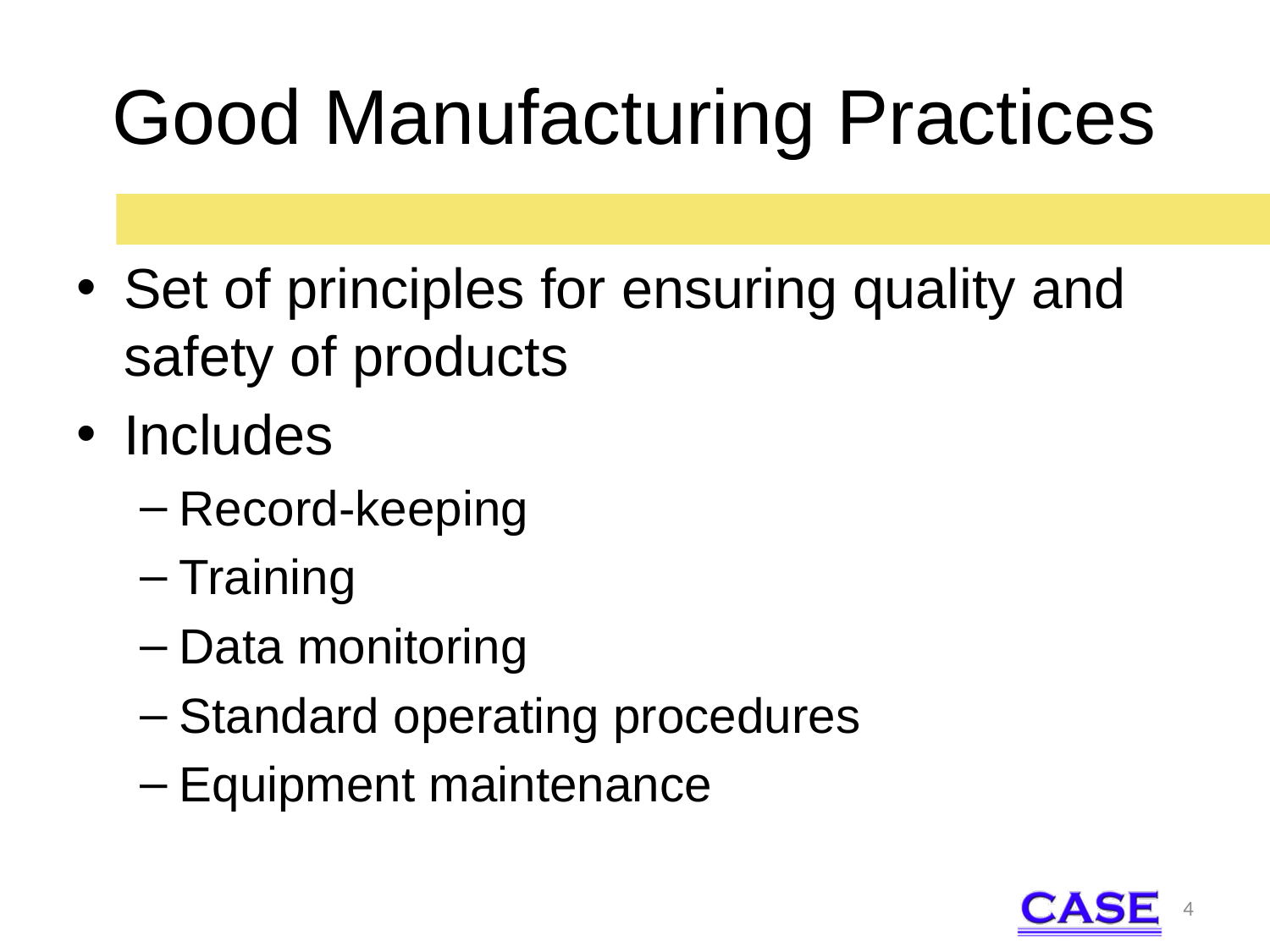

# Good Manufacturing Practices
Set of principles for ensuring quality and safety of products
Includes
Record-keeping
Training
Data monitoring
Standard operating procedures
Equipment maintenance
4